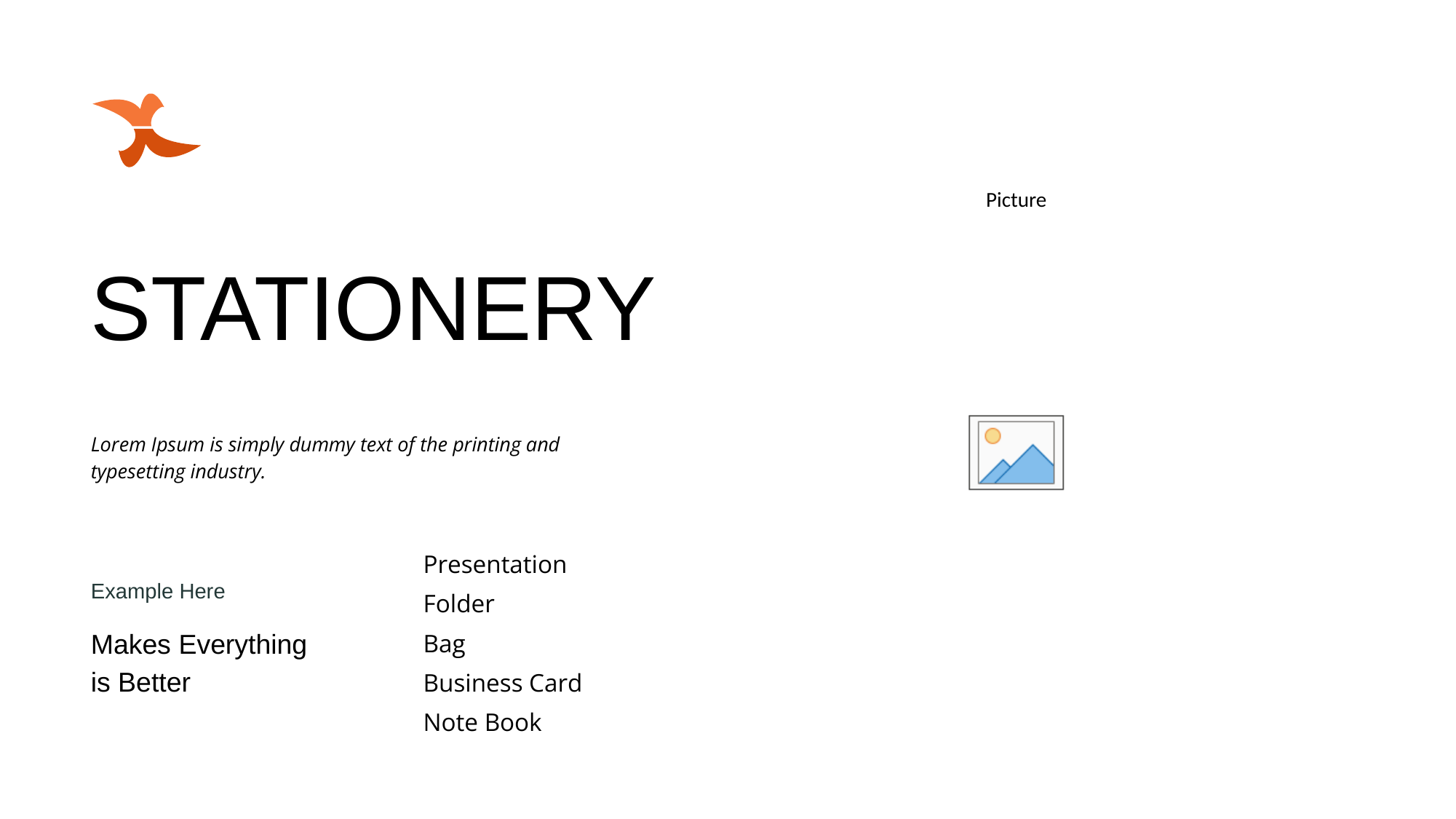

STATIONERY
Lorem Ipsum is simply dummy text of the printing and typesetting industry.
Presentation
Folder
Bag
Business Card
Note Book
Example Here
Makes Everything
is Better